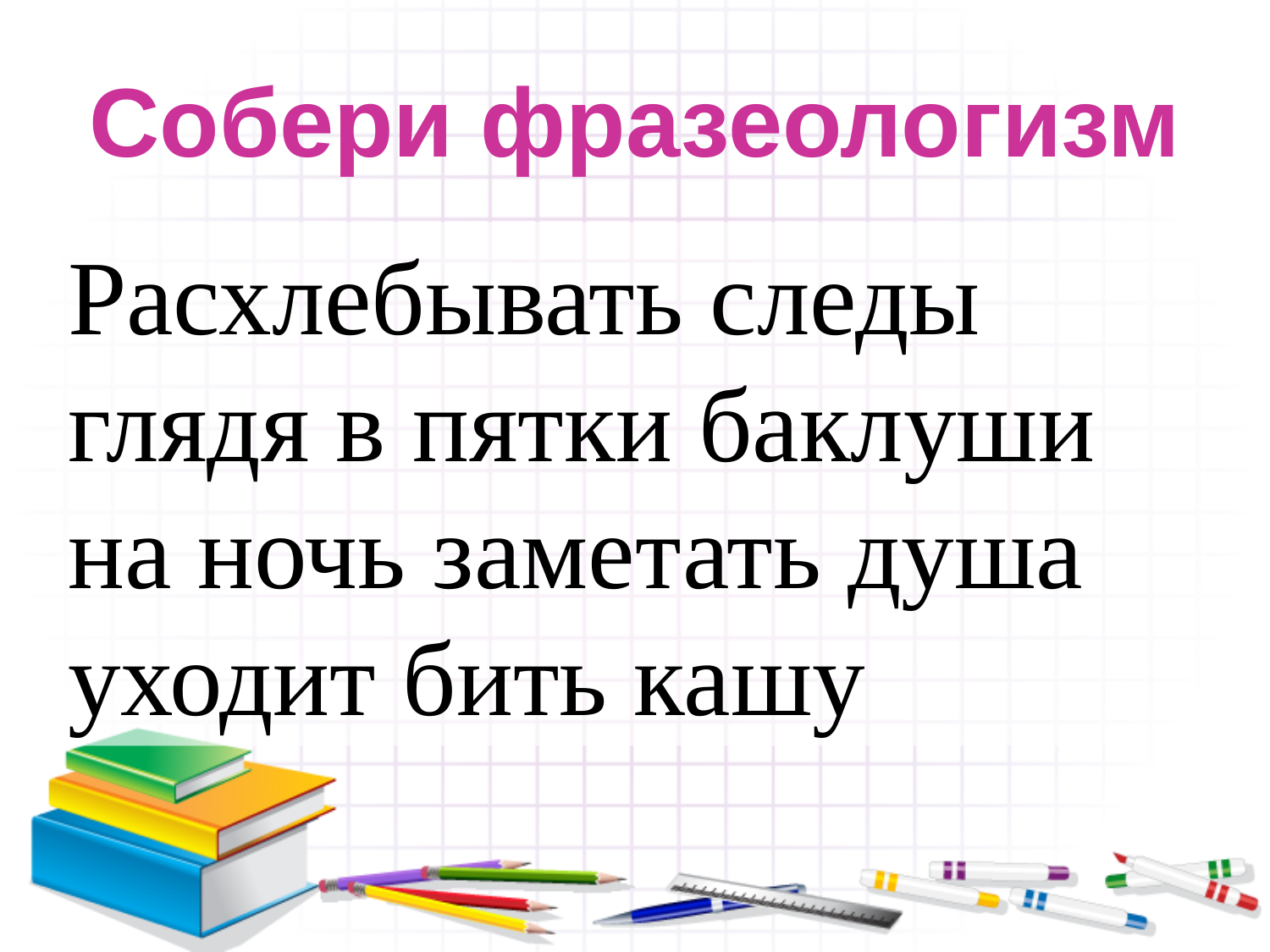

# Собери фразеологизм
Расхлебывать следы глядя в пятки баклуши на ночь заметать душа уходит бить кашу